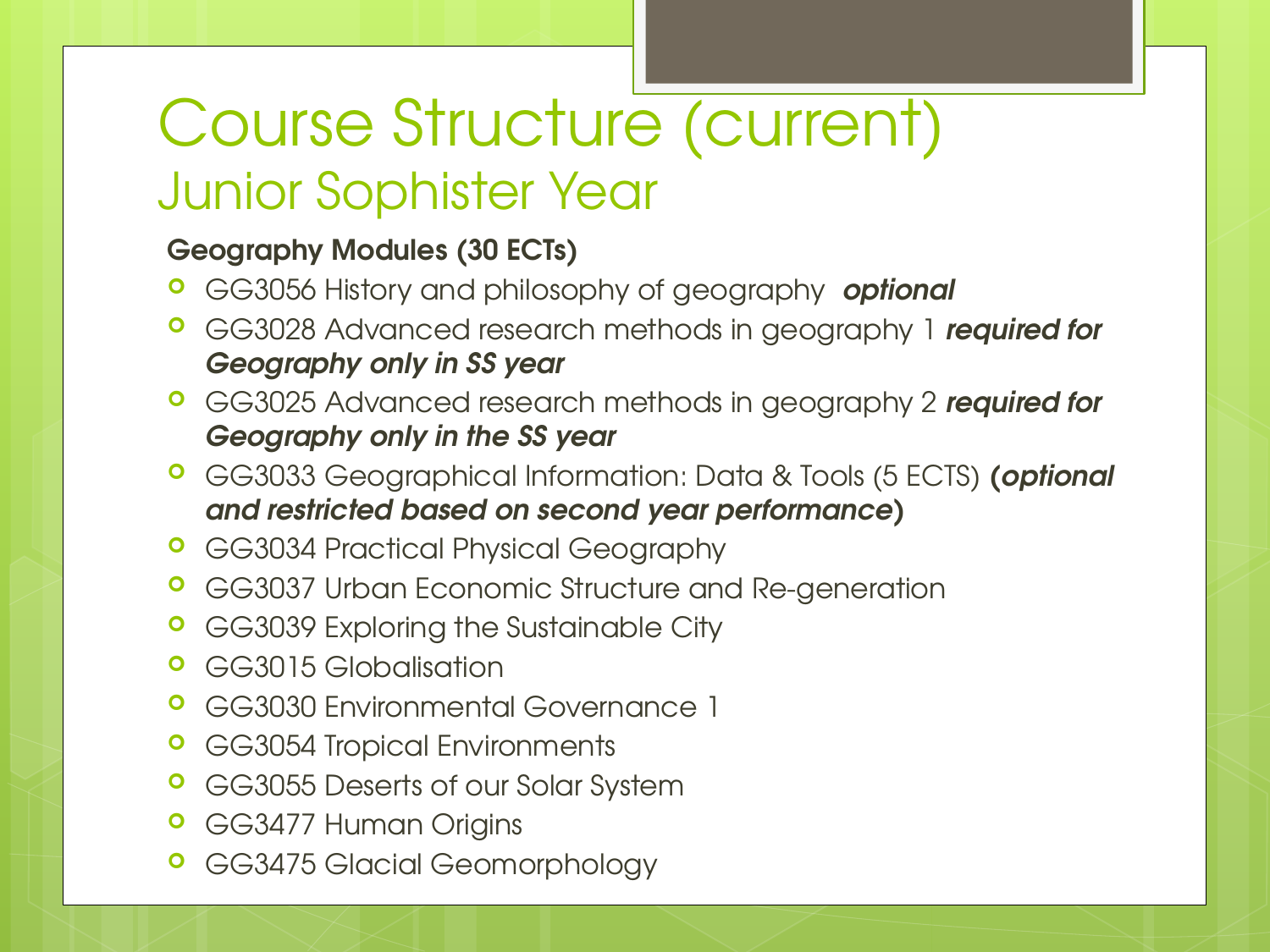

# Course Structure (current) Junior Sophister Year
Geography Modules (30 ECTs)
GG3056 History and philosophy of geography  optional
GG3028 Advanced research methods in geography 1 required for Geography only in SS year
GG3025 Advanced research methods in geography 2 required for Geography only in the SS year
GG3033 Geographical Information: Data & Tools (5 ECTS) (optional and restricted based on second year performance)
GG3034 Practical Physical Geography
GG3037 Urban Economic Structure and Re-generation
GG3039 Exploring the Sustainable City
GG3015 Globalisation
GG3030 Environmental Governance 1
GG3054 Tropical Environments
GG3055 Deserts of our Solar System
GG3477 Human Origins
GG3475 Glacial Geomorphology